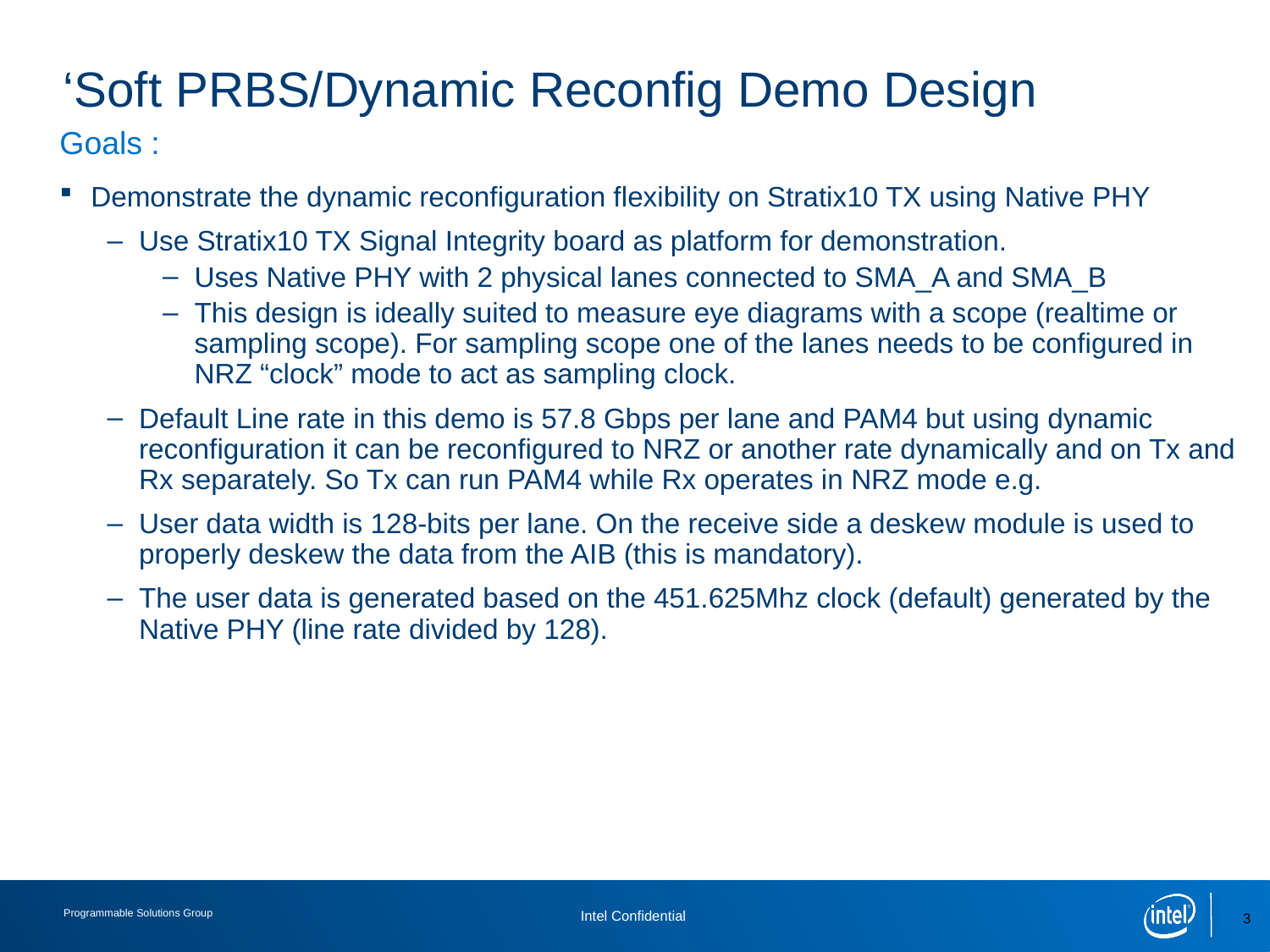

# ‘Soft PRBS/Dynamic Reconfig Demo Design
Goals :
Demonstrate the dynamic reconfiguration flexibility on Stratix10 TX using Native PHY
Use Stratix10 TX Signal Integrity board as platform for demonstration.
Uses Native PHY with 2 physical lanes connected to SMA_A and SMA_B
This design is ideally suited to measure eye diagrams with a scope (realtime or sampling scope). For sampling scope one of the lanes needs to be configured in NRZ “clock” mode to act as sampling clock.
Default Line rate in this demo is 57.8 Gbps per lane and PAM4 but using dynamic reconfiguration it can be reconfigured to NRZ or another rate dynamically and on Tx and Rx separately. So Tx can run PAM4 while Rx operates in NRZ mode e.g.
User data width is 128-bits per lane. On the receive side a deskew module is used to properly deskew the data from the AIB (this is mandatory).
The user data is generated based on the 451.625Mhz clock (default) generated by the Native PHY (line rate divided by 128).
3